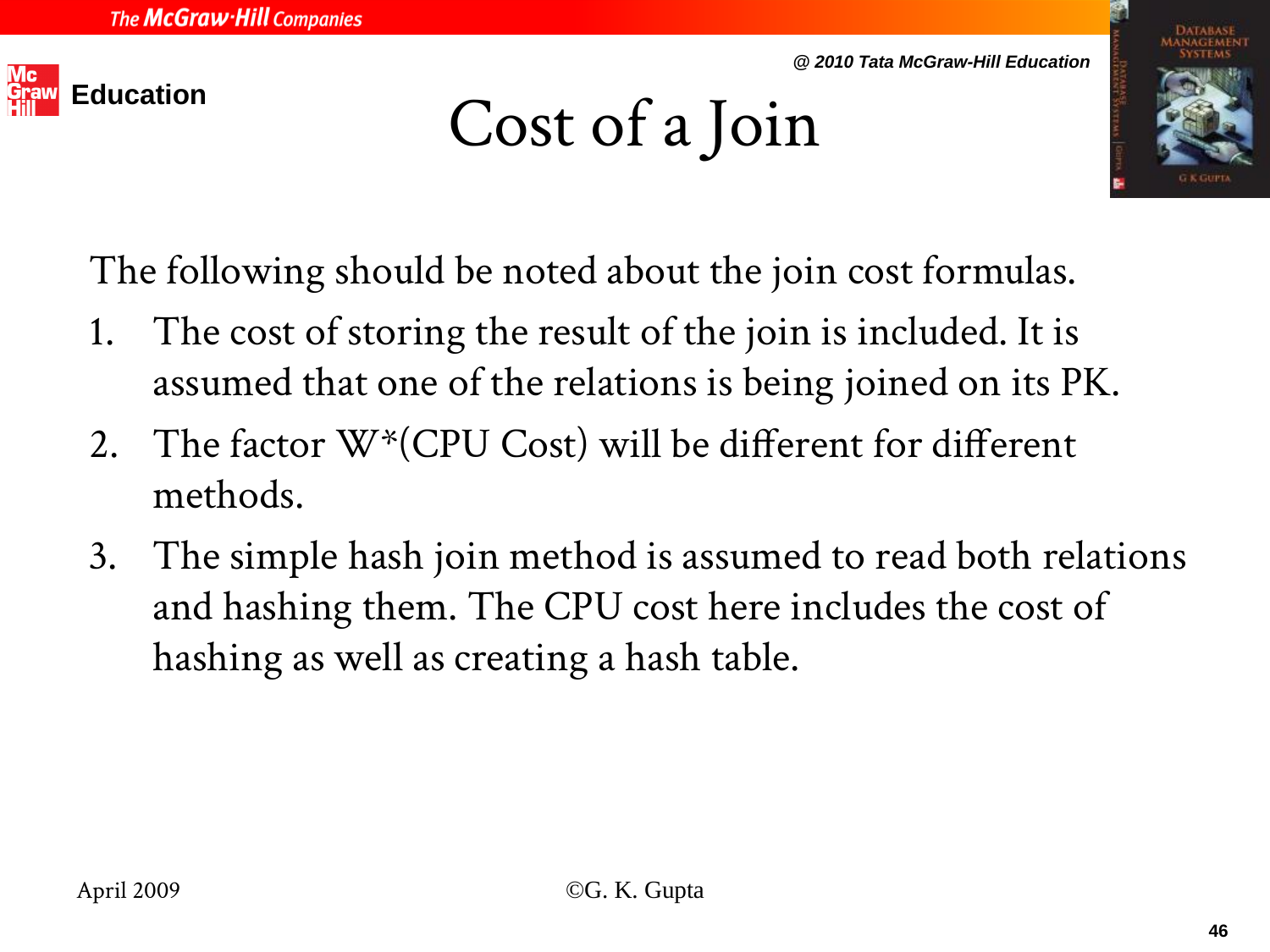

# Cost of a Join

The following should be noted about the join cost formulas.
The cost of storing the result of the join is included. It is assumed that one of the relations is being joined on its PK.
The factor W*(CPU Cost) will be different for different methods.
The simple hash join method is assumed to read both relations and hashing them. The CPU cost here includes the cost of hashing as well as creating a hash table.
April 2009
©G. K. Gupta